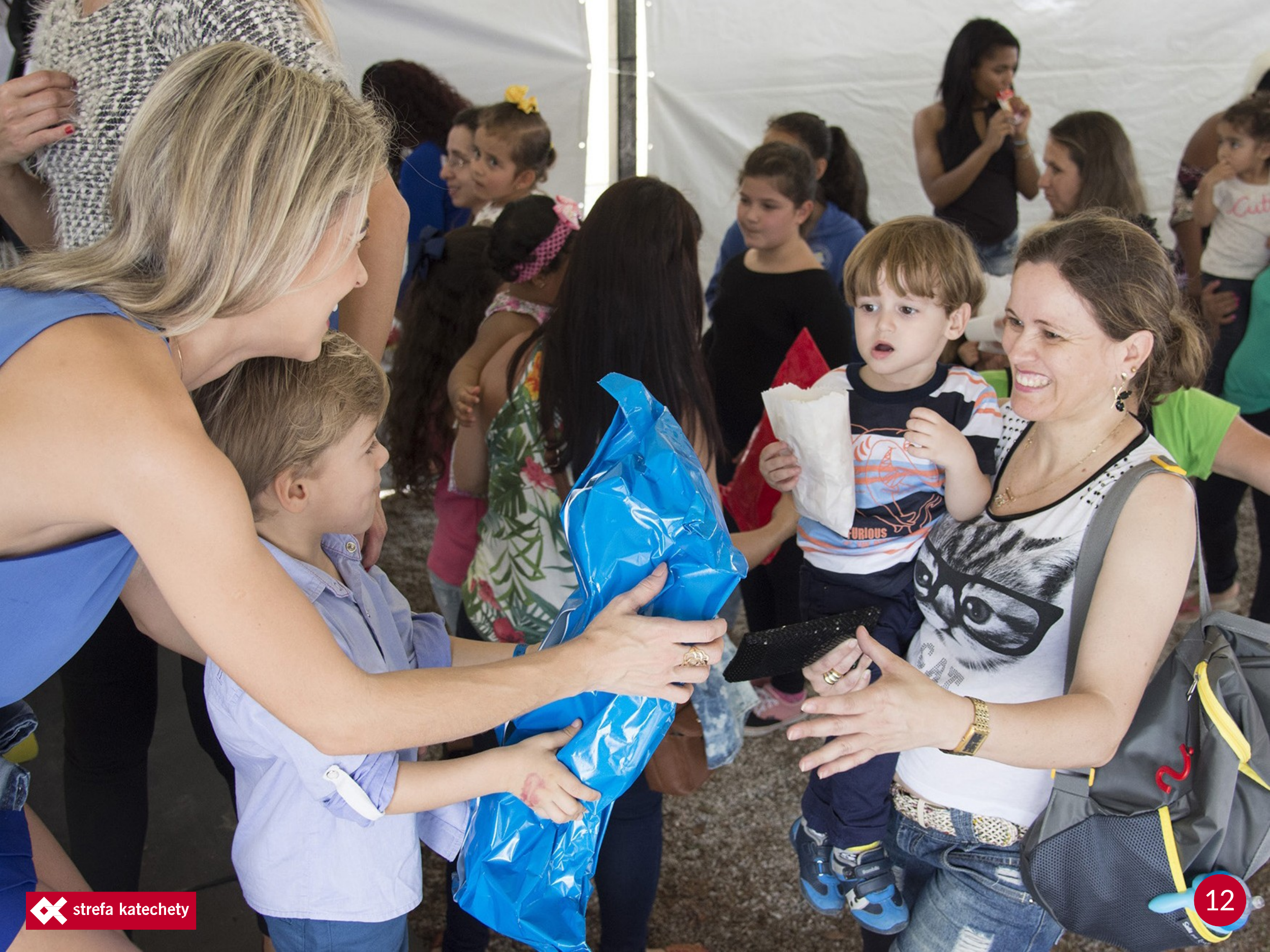

Wszyscy zobaczcie,  jak nasz Pan jest dobry.

12